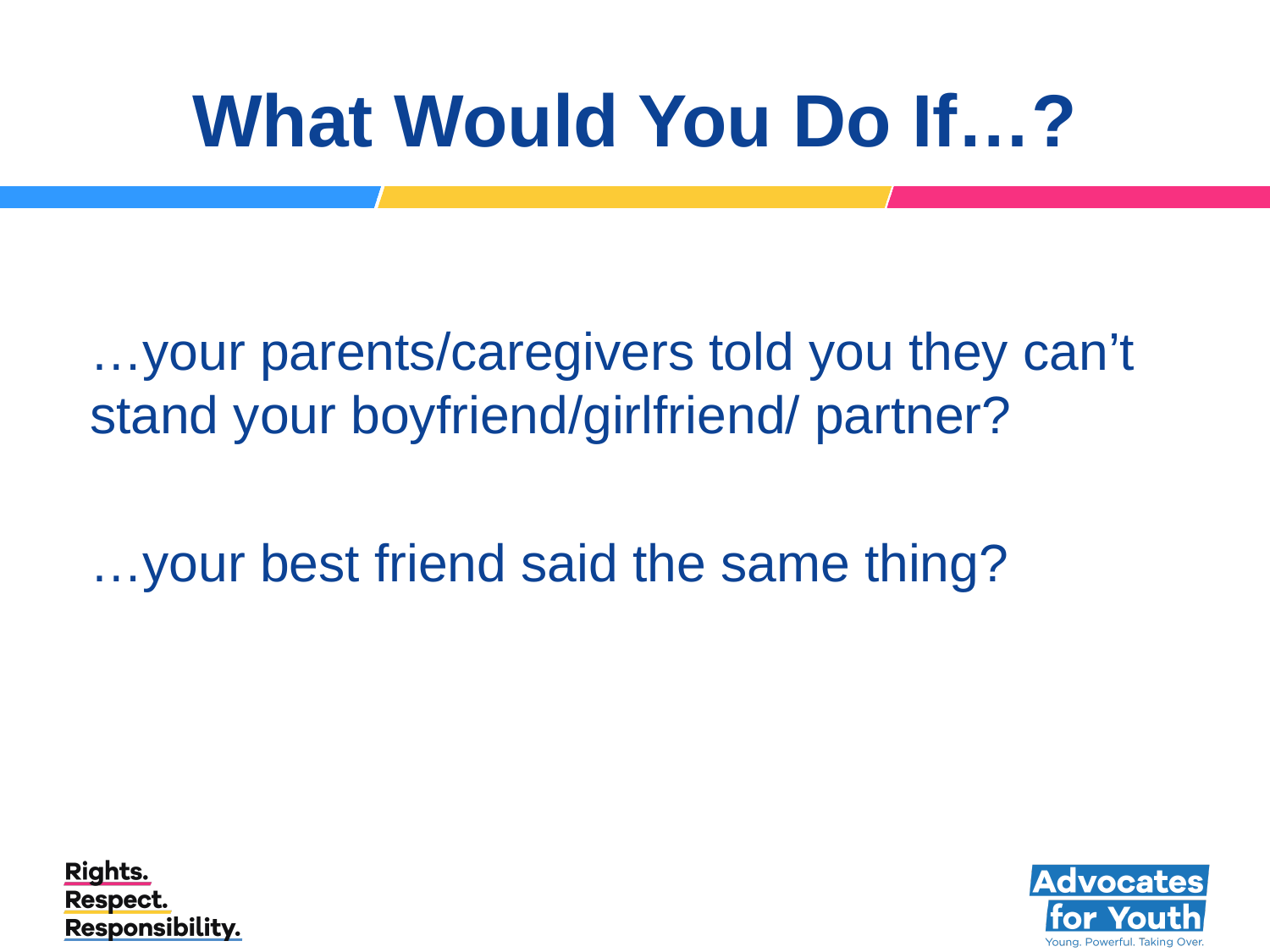

# What Would You Do If…?
…your parents/caregivers told you they can’t stand your boyfriend/girlfriend/ partner?

…your best friend said the same thing?